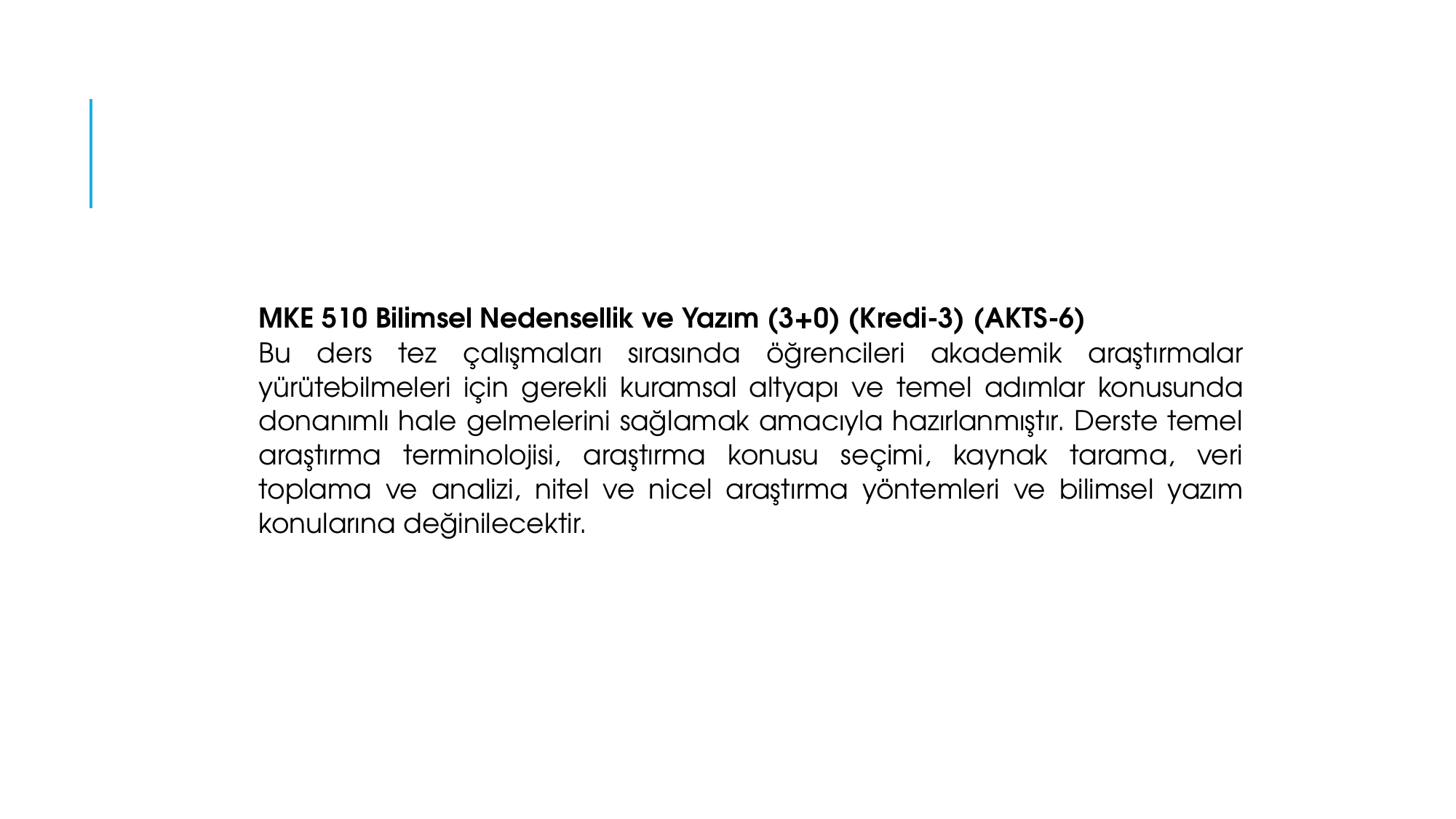

MKE 510 Bilimsel Nedensellik ve Yazım (3+0) (Kredi-3) (AKTS-6)
Bu ders tez çalışmaları sırasında öğrencileri akademik araştırmalar yürütebilmeleri için gerekli kuramsal altyapı ve temel adımlar konusunda donanımlı hale gelmelerini sağlamak amacıyla hazırlanmıştır. Derste temel araştırma terminolojisi, araştırma konusu seçimi, kaynak tarama, veri toplama ve analizi, nitel ve nicel araştırma yöntemleri ve bilimsel yazım konularına değinilecektir.